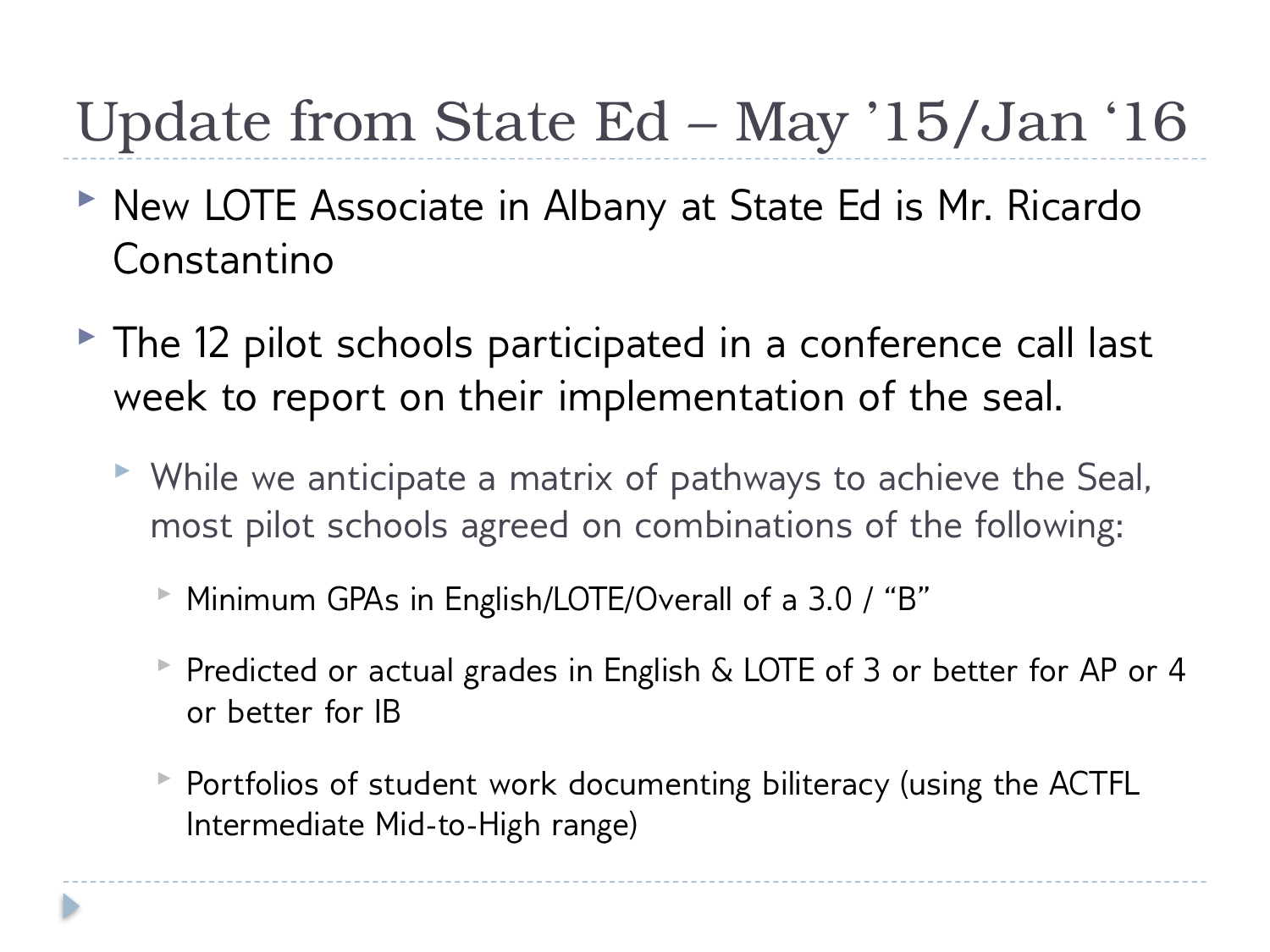

# Update from State Ed – May ’15/Jan ‘16
New LOTE Associate in Albany at State Ed is Mr. Ricardo Constantino
The 12 pilot schools participated in a conference call last week to report on their implementation of the seal.
While we anticipate a matrix of pathways to achieve the Seal, most pilot schools agreed on combinations of the following:
Minimum GPAs in English/LOTE/Overall of a 3.0 / “B”
Predicted or actual grades in English & LOTE of 3 or better for AP or 4 or better for IB
Portfolios of student work documenting biliteracy (using the ACTFL Intermediate Mid-to-High range)